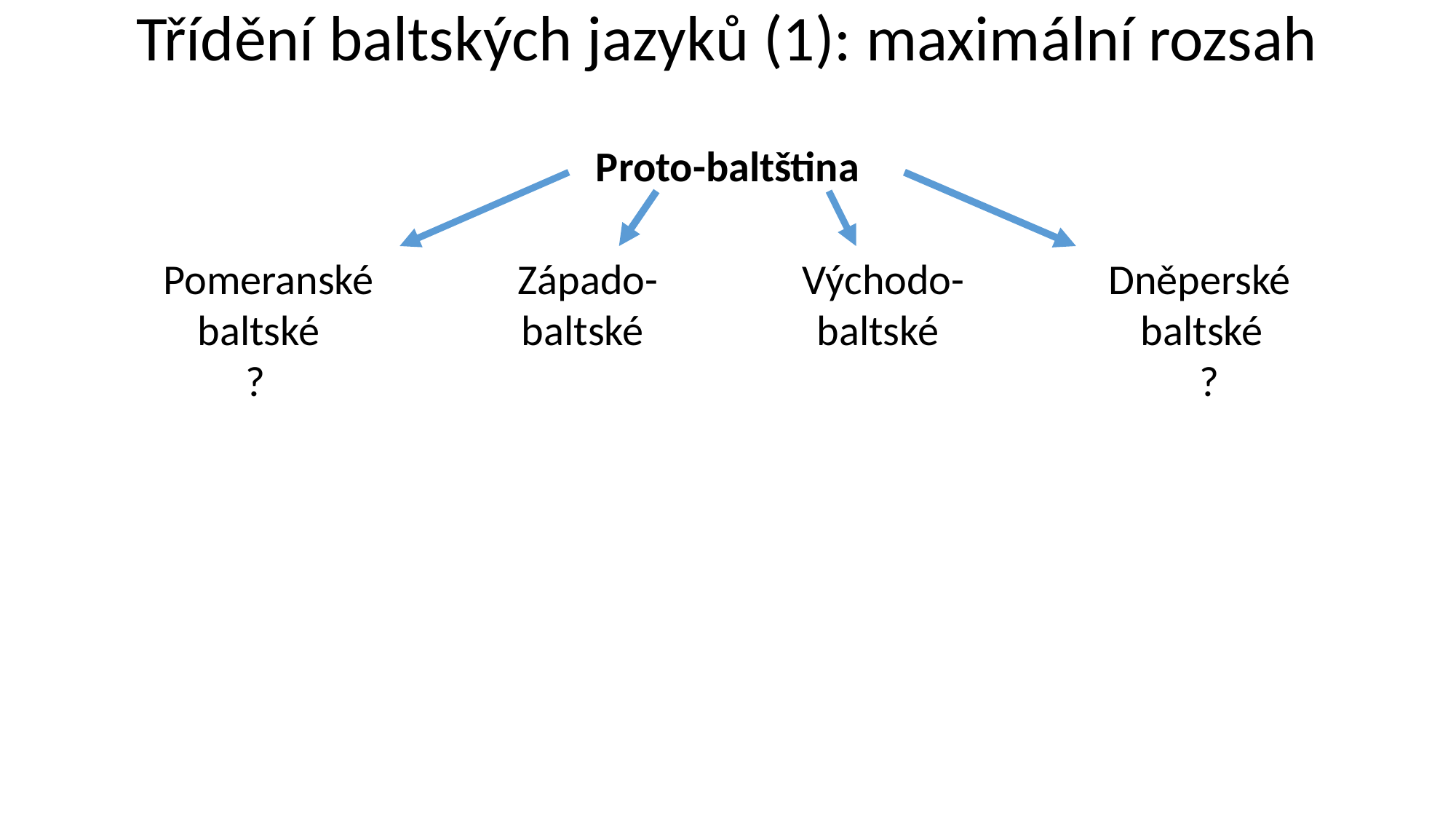

# Třídění baltských jazyků (1): maximální rozsah
Proto-baltština

Pomeranské               Západo-               Východo-               Dněperské
         baltské                     baltské                  baltské                     baltské
              ?                                                                                                 ?